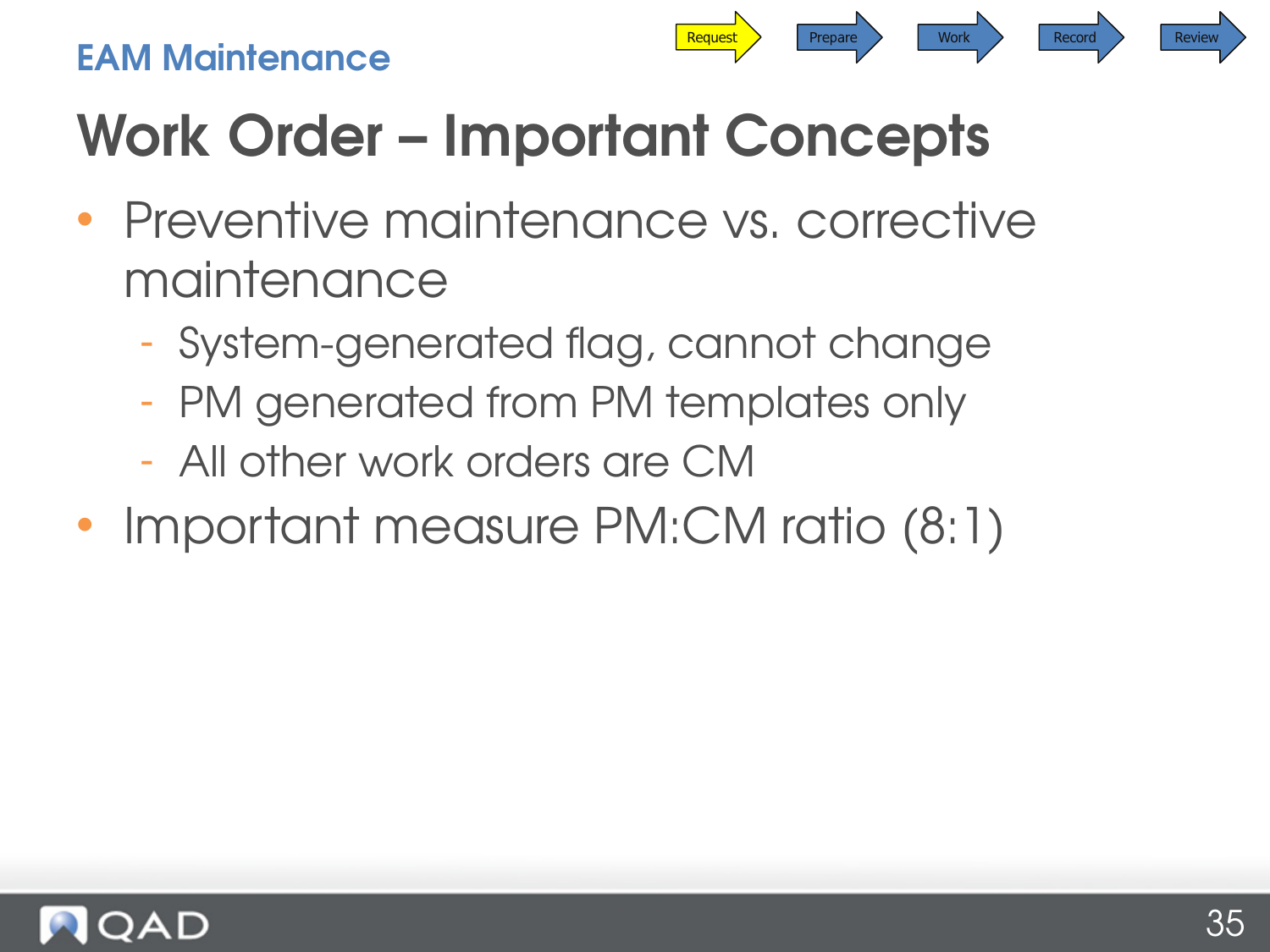

Request
Prepare
Work
Record
Review
EAM Maintenance
# Work Order – Important Concepts
Preventive maintenance vs. corrective maintenance
System-generated flag, cannot change
PM generated from PM templates only
All other work orders are CM
Important measure PM:CM ratio (8:1)
35